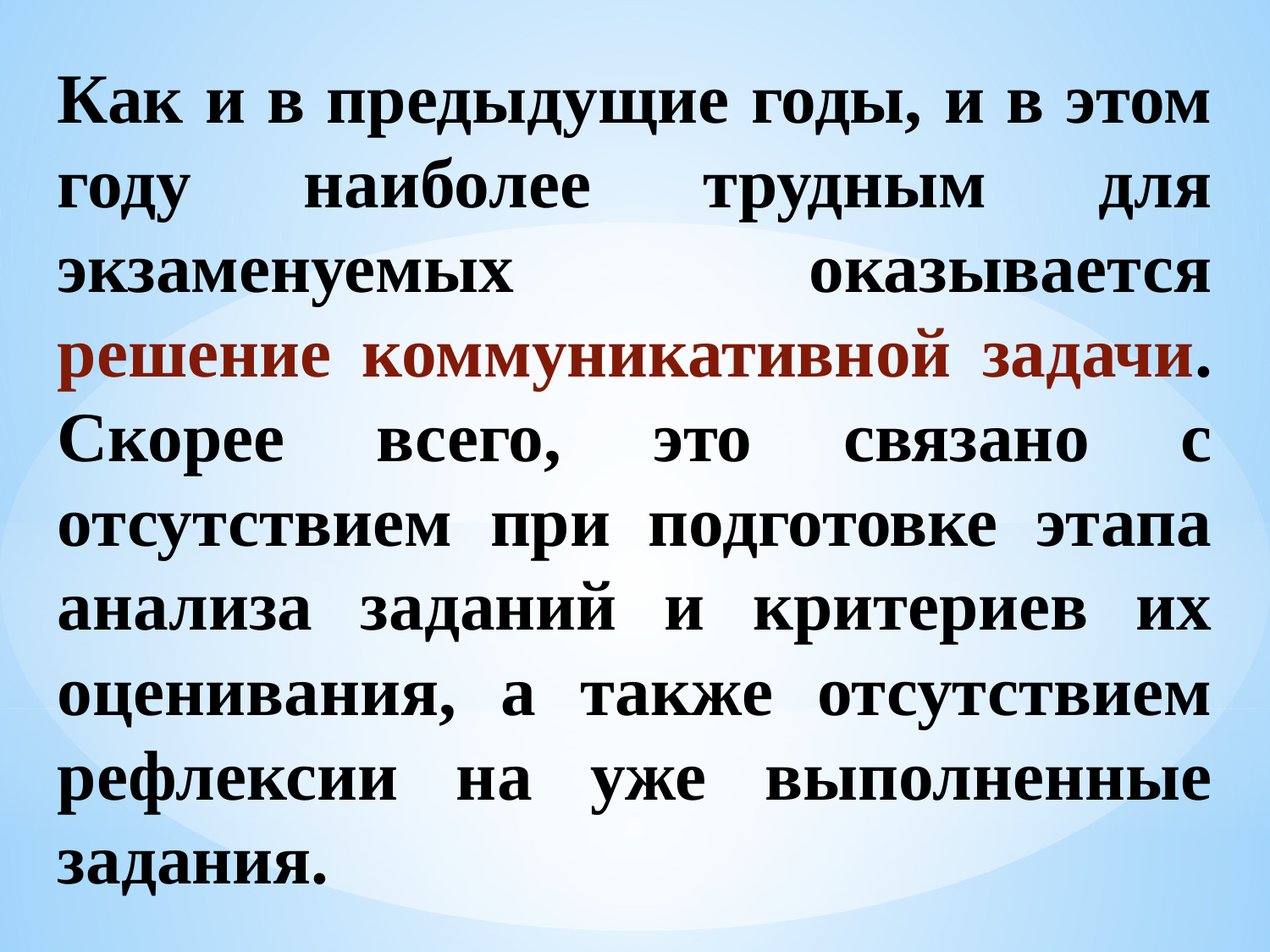

Как и в предыдущие годы, и в этом году наиболее трудным для экзаменуемых оказывается решение коммуникативной задачи. Скорее всего, это связано с отсутствием при подготовке этапа анализа заданий и критериев их оценивания, а также отсутствием рефлексии на уже выполненные задания.